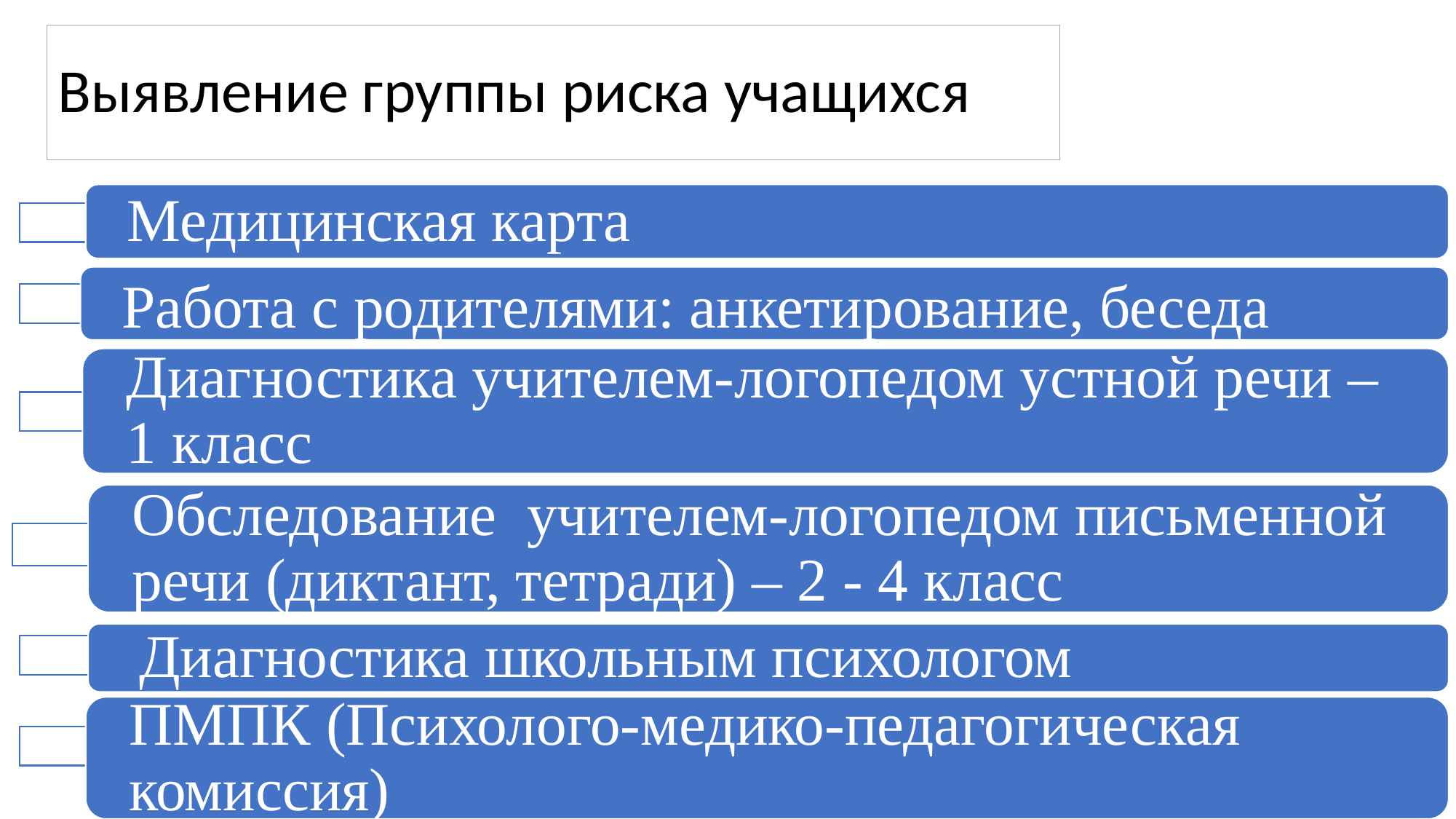

# Выявление группы риска учащихся
Медицинская карта

Работа с родителями: анкетирование, беседа

Диагностика учителем-логопедом устной речи – 1 класс

Обследование  учителем-логопедом письменной  речи (диктант, тетради) – 2 - 4 класс

ПМПК (Психолого-медико-педагогическая комиссия)

Диагностика школьным психологом